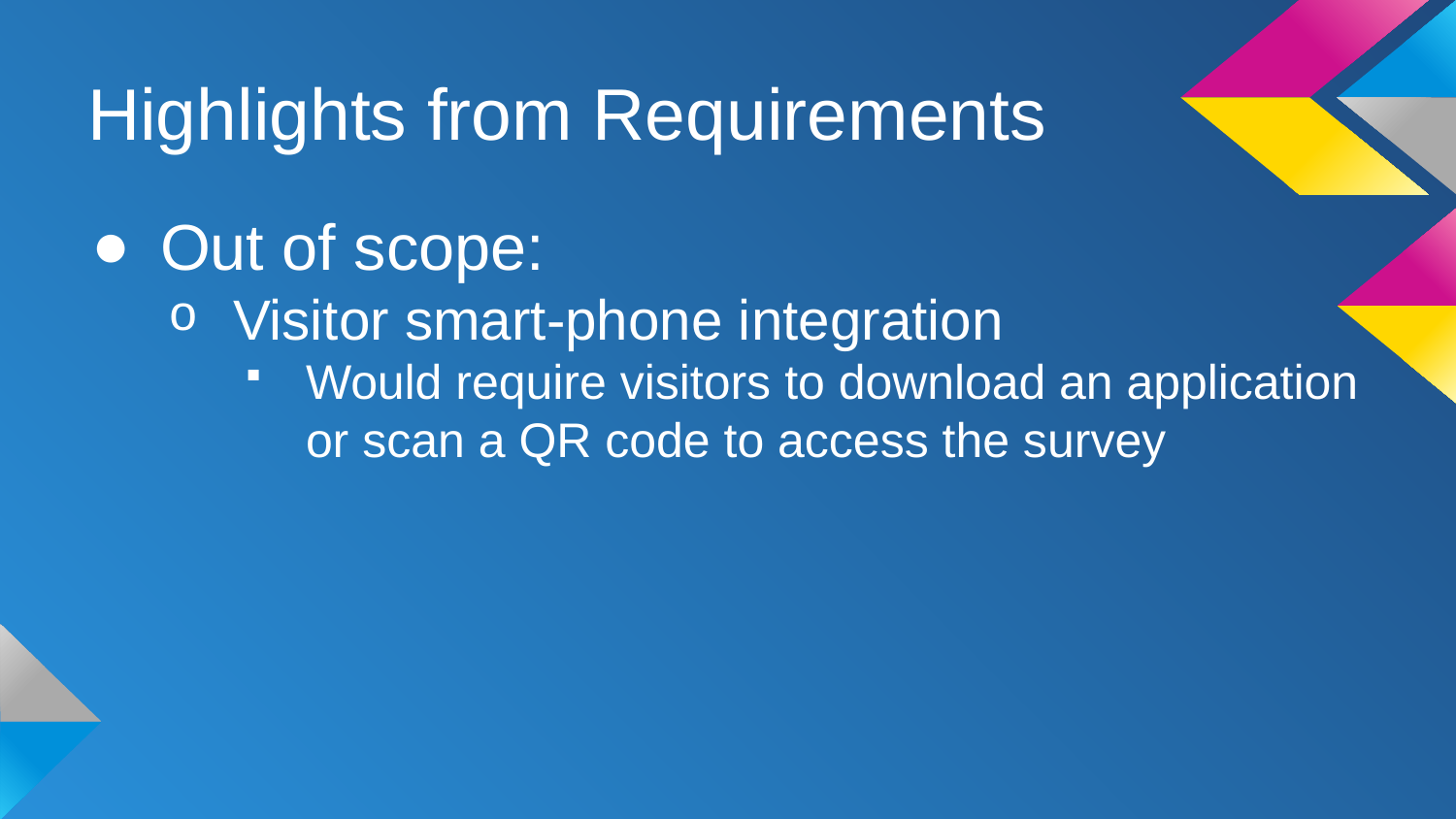

# Highlights from Requirements
Out of scope:
Visitor smart-phone integration
Would require visitors to download an application or scan a QR code to access the survey